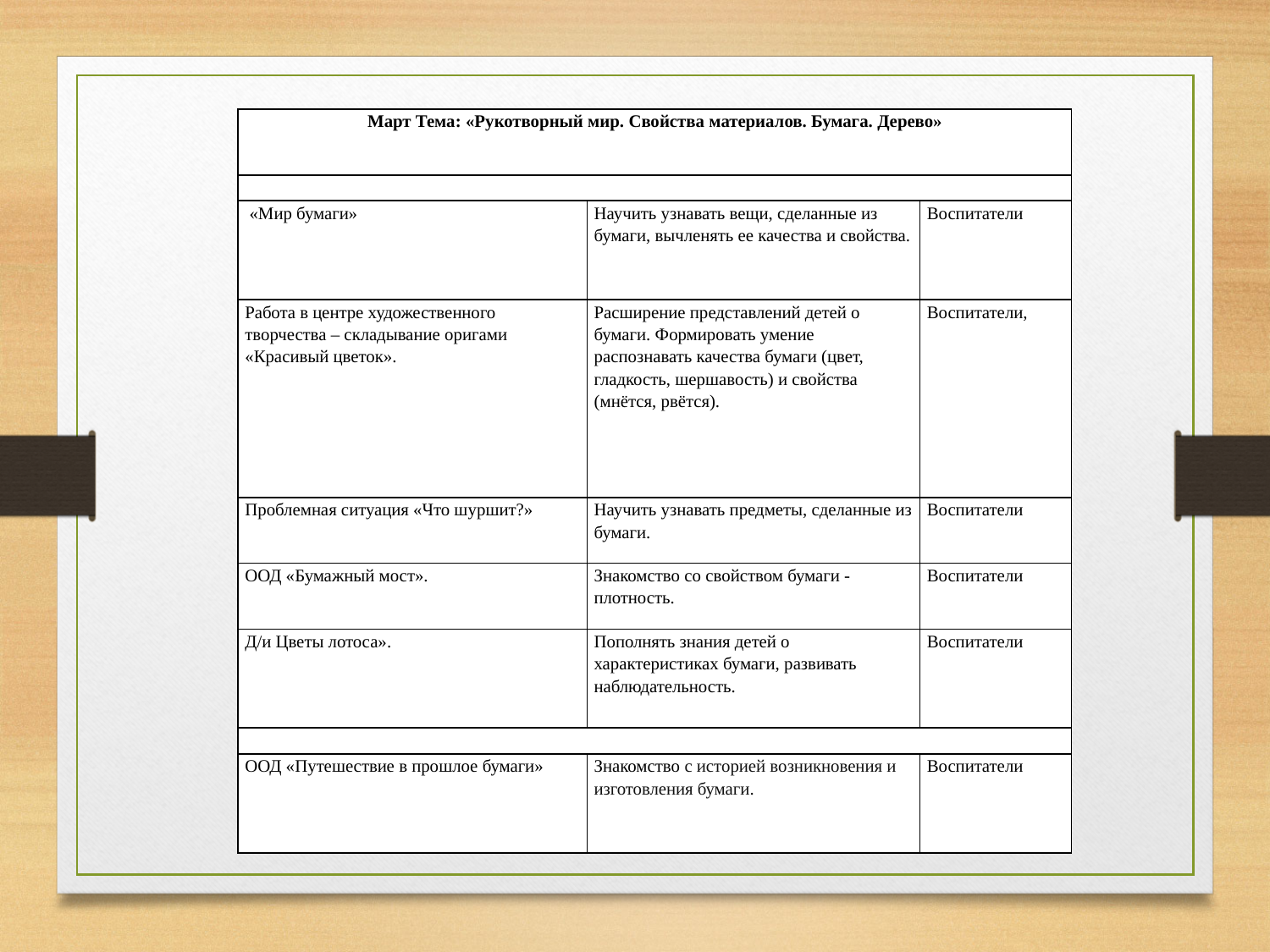

| Март Тема: «Рукотворный мир. Свойства материалов. Бумага. Дерево» |  |  |
| --- | --- | --- |
|  |  |  |
| «Мир бумаги» | Научить узнавать вещи, сделанные из бумаги, вычленять ее качества и свойства. | Воспитатели |
| Работа в центре художественного творчества – складывание оригами «Красивый цветок». | Расширение представлений детей о бумаги. Формировать умение распознавать качества бумаги (цвет, гладкость, шершавость) и свойства (мнётся, рвётся). | Воспитатели, |
| Проблемная ситуация «Что шуршит?» | Научить узнавать предметы, сделанные из бумаги. | Воспитатели |
| ООД «Бумажный мост». | Знакомство со свойством бумаги - плотность. | Воспитатели |
| Д/и Цветы лотоса». | Пополнять знания детей о характеристиках бумаги, развивать наблюдательность. | Воспитатели |
|  |  |  |
| ООД «Путешествие в прошлое бумаги» | Знакомство с историей возникновения и изготовления бумаги. | Воспитатели |